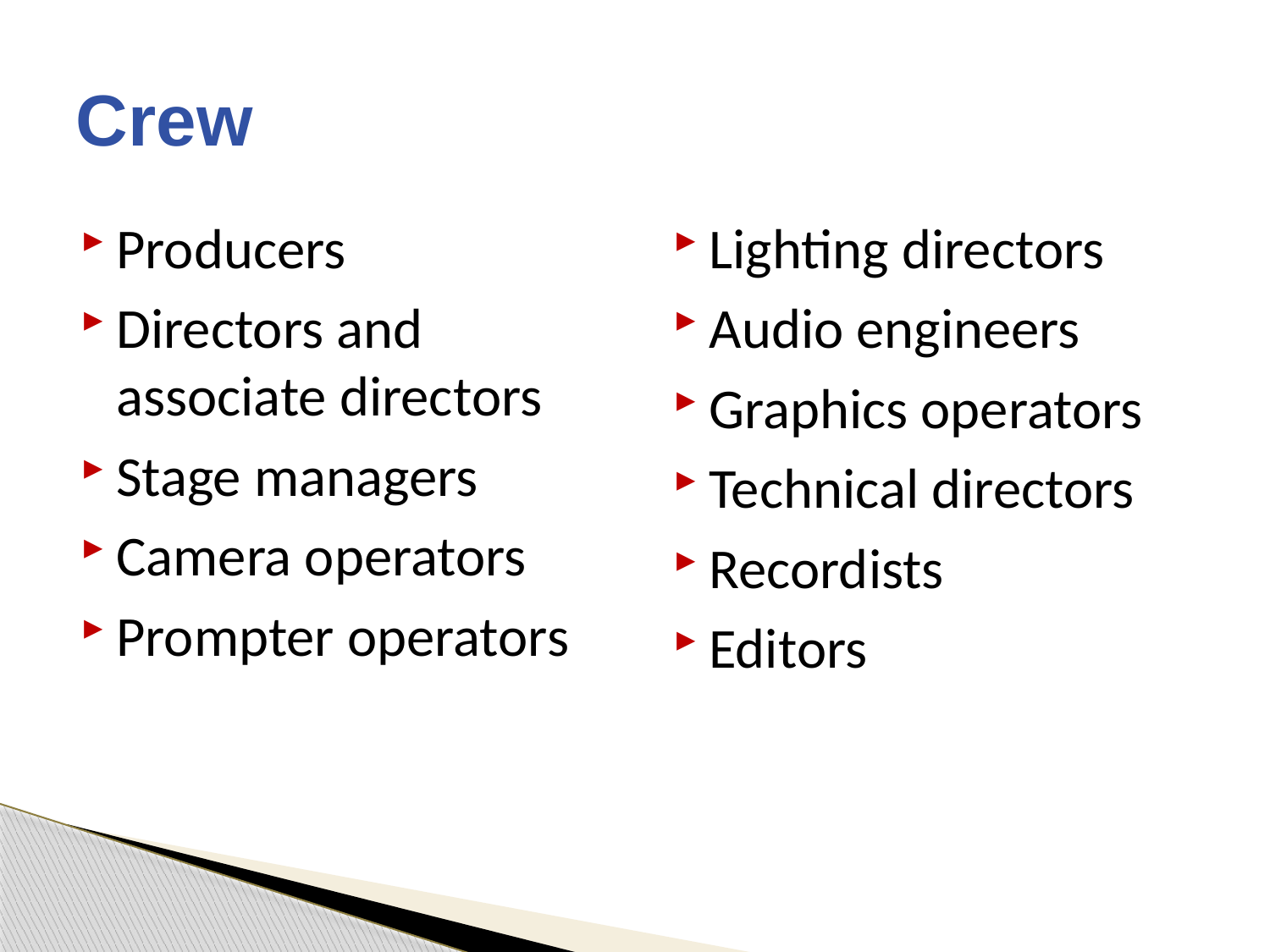

# Crew
Producers
Directors and associate directors
Stage managers
Camera operators
Prompter operators

Lighting directors
Audio engineers
Graphics operators
Technical directors
Recordists
Editors